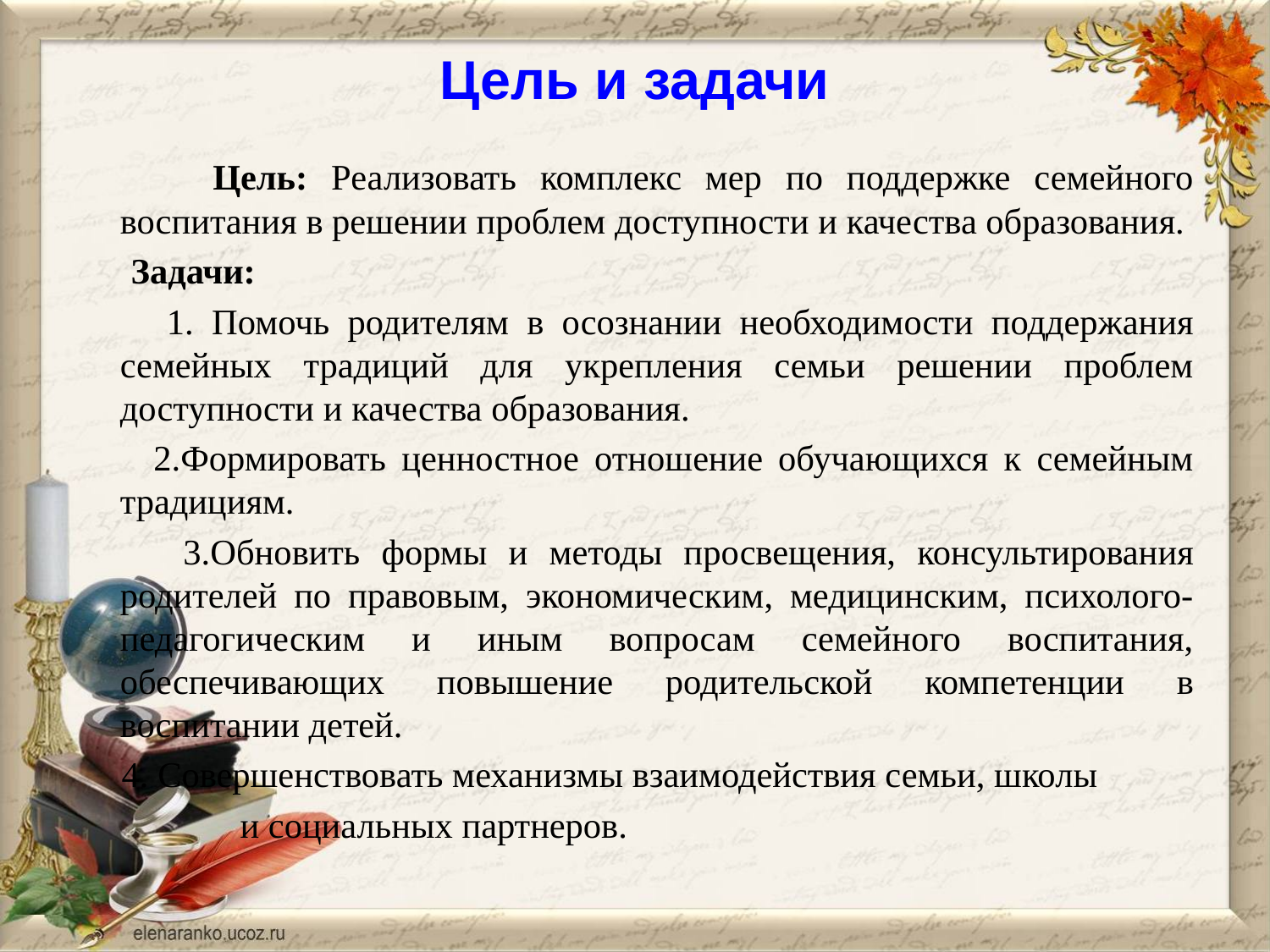

# Цель и задачи
      Цель: Реализовать комплекс мер по поддержке семейного воспитания в решении проблем доступности и качества образования.
      Задачи:
     1. Помочь родителям в осознании необходимости поддержания семейных традиций для укрепления семьи решении проблем доступности и качества образования.
     2.Формировать ценностное отношение обучающихся к семейным традициям.
     3.Обновить формы и методы просвещения, консультирования родителей по правовым, экономическим, медицинским, психолого-педагогическим и иным вопросам семейного воспитания, обеспечивающих повышение родительской компетенции в воспитании детей.
     4. Совершенствовать механизмы взаимодействия семьи, школы
                  и социальных партнеров.